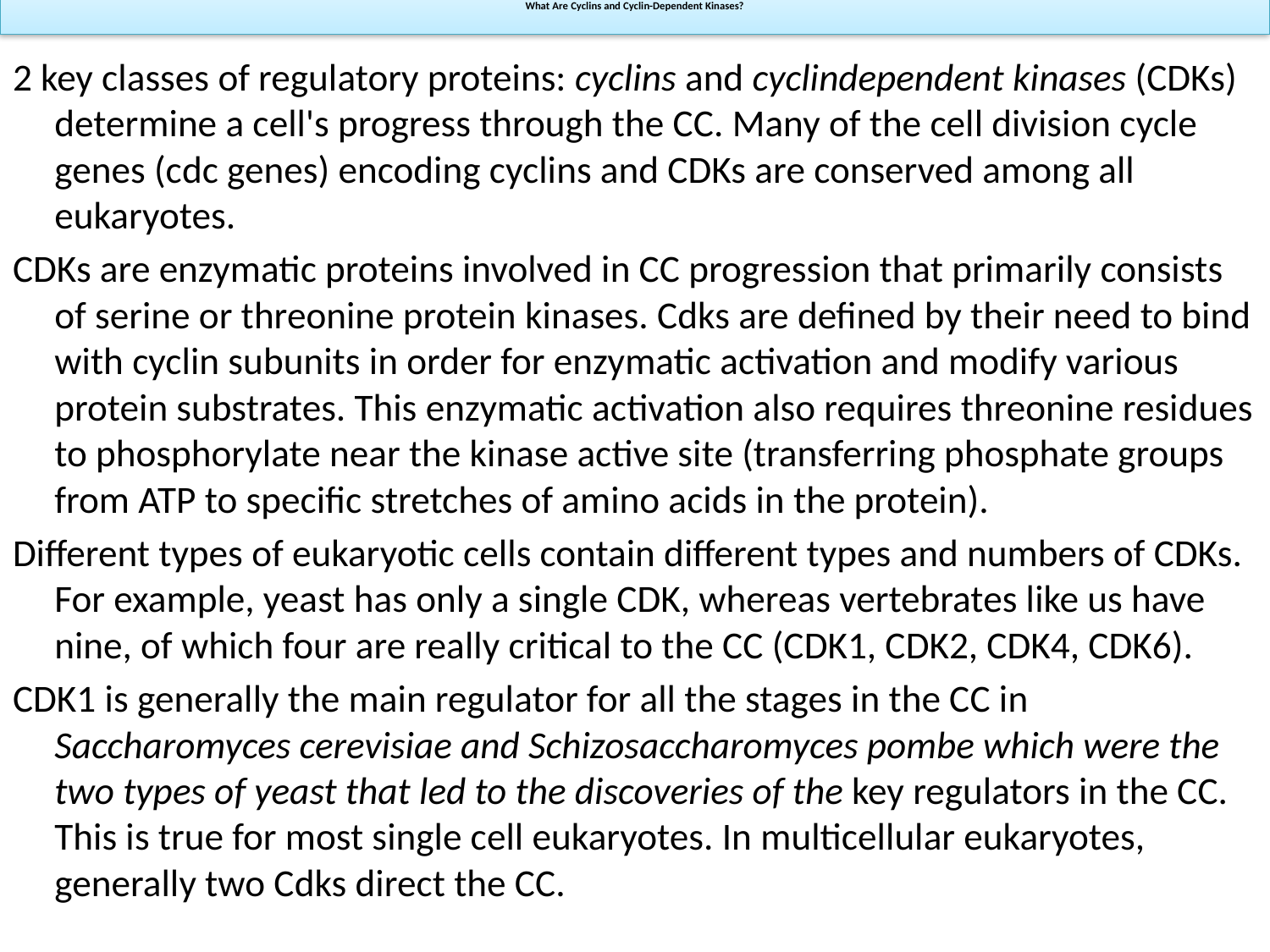

# What Are Cyclins and Cyclin-Dependent Kinases?
2 key classes of regulatory proteins: cyclins and cyclindependent kinases (CDKs) determine a cell's progress through the CC. Many of the cell division cycle genes (cdc genes) encoding cyclins and CDKs are conserved among all eukaryotes.
CDKs are enzymatic proteins involved in CC progression that primarily consists of serine or threonine protein kinases. Cdks are defined by their need to bind with cyclin subunits in order for enzymatic activation and modify various protein substrates. This enzymatic activation also requires threonine residues to phosphorylate near the kinase active site (transferring phosphate groups from ATP to specific stretches of amino acids in the protein).
Different types of eukaryotic cells contain different types and numbers of CDKs. For example, yeast has only a single CDK, whereas vertebrates like us have nine, of which four are really critical to the CC (CDK1, CDK2, CDK4, CDK6).
CDK1 is generally the main regulator for all the stages in the CC in Saccharomyces cerevisiae and Schizosaccharomyces pombe which were the two types of yeast that led to the discoveries of the key regulators in the CC. This is true for most single cell eukaryotes. In multicellular eukaryotes, generally two Cdks direct the CC.